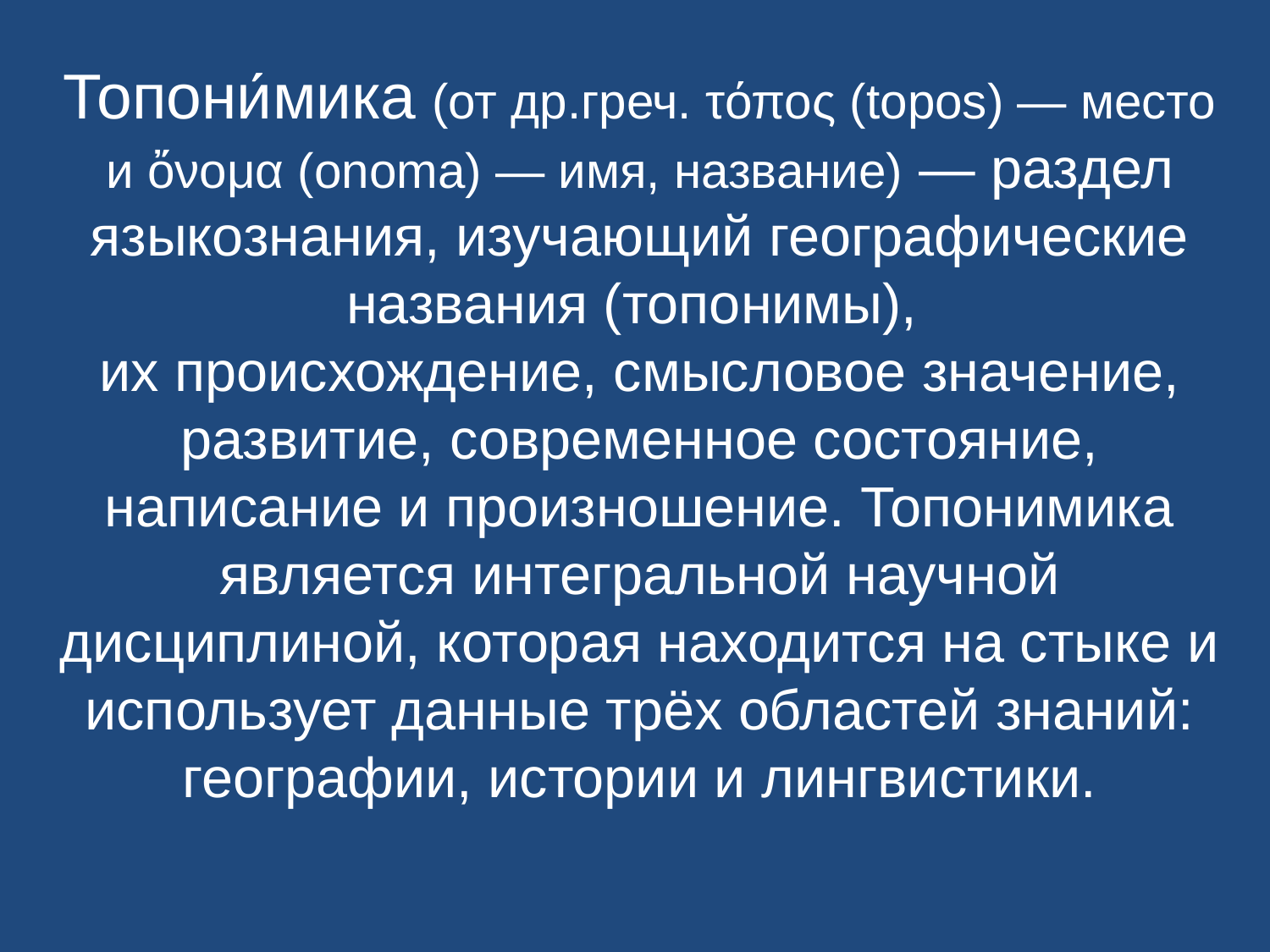

Топони́мика (от др.греч. τόπος (topos) — место и ὄνομα (onoma) — имя, название) — раздел языкознания, изучающий географические названия (топонимы),
их происхождение, смысловое значение, развитие, современное состояние, написание и произношение. Топонимика является интегральной научной дисциплиной, которая находится на стыке и использует данные трёх областей знаний: географии, истории и лингвистики.